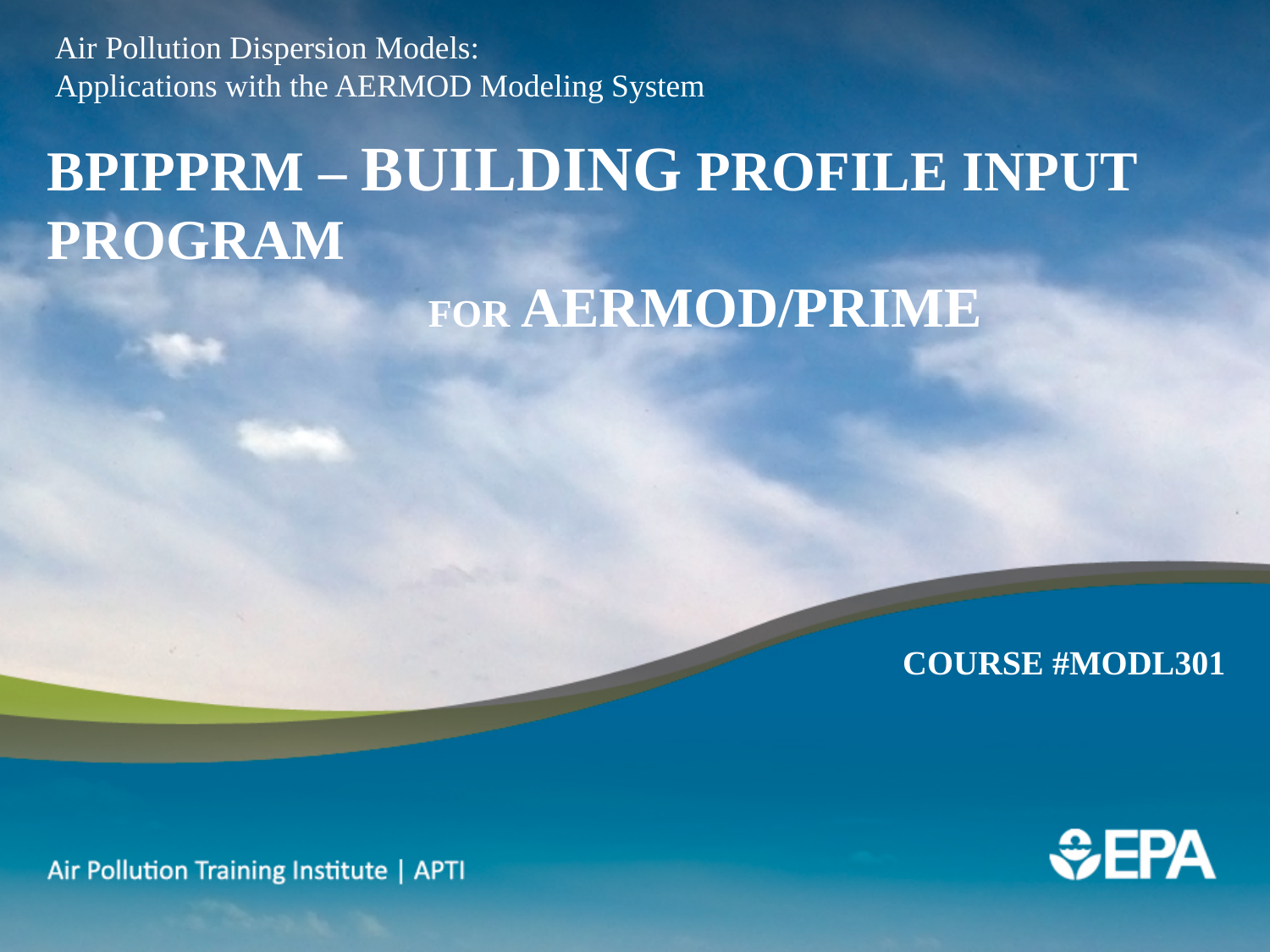

Air Pollution Dispersion Models:
Applications with the AERMOD Modeling System
BPIPPRM – building Profile Input Program
			FOR AERMOD/PRIME
Course #MODL301